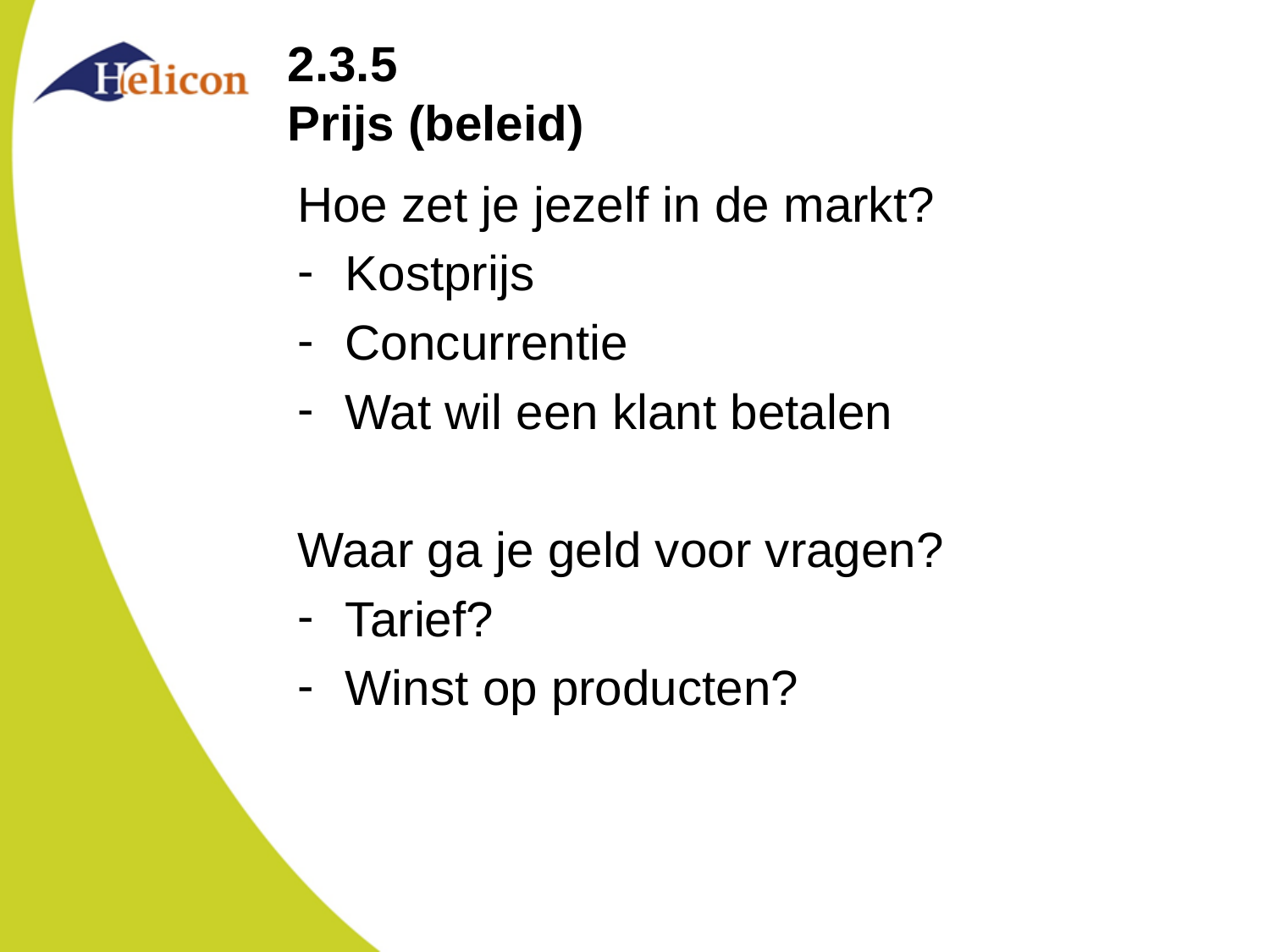

# 2.3.5 Prijs (beleid)
Hoe zet je jezelf in de markt?
Kostprijs
Concurrentie
Wat wil een klant betalen

Waar ga je geld voor vragen?
Tarief?
Winst op producten?